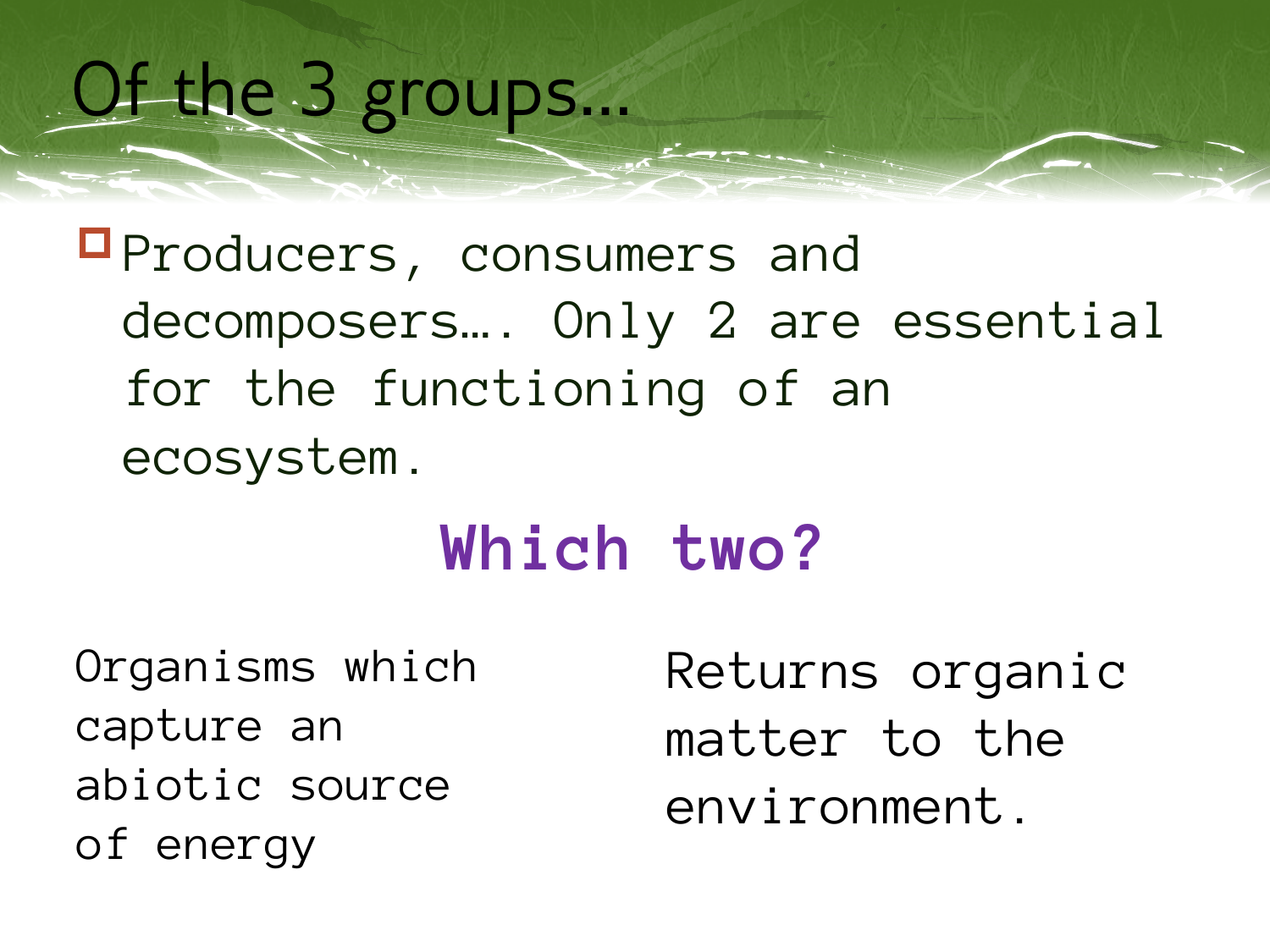

# Of the 3 groups…
Producers, consumers and decomposers…. Only 2 are essential for the functioning of an ecosystem.
Which two?
Organisms which capture an abiotic source of energy
Returns organic matter to the environment.